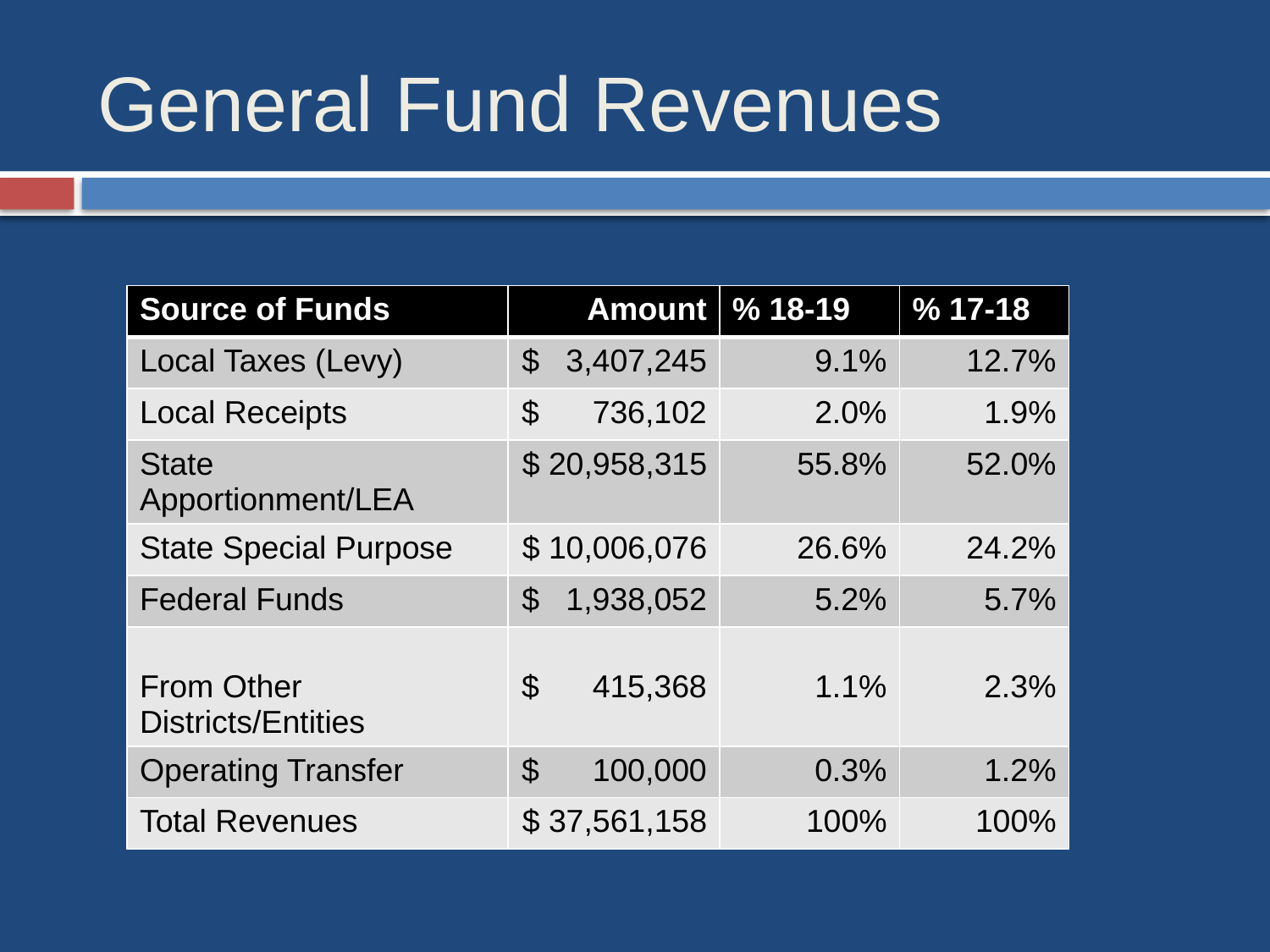

# General Fund Revenues
| Source of Funds | Amount | % 18-19 | % 17-18 |
| --- | --- | --- | --- |
| Local Taxes (Levy) | $ 3,407,245 | 9.1% | 12.7% |
| Local Receipts | $ 736,102 | 2.0% | 1.9% |
| State Apportionment/LEA | $ 20,958,315 | 55.8% | 52.0% |
| State Special Purpose | $ 10,006,076 | 26.6% | 24.2% |
| Federal Funds | $ 1,938,052 | 5.2% | 5.7% |
| From Other Districts/Entities | $ 415,368 | 1.1% | 2.3% |
| Operating Transfer | $ 100,000 | 0.3% | 1.2% |
| Total Revenues | $ 37,561,158 | 100% | 100% |